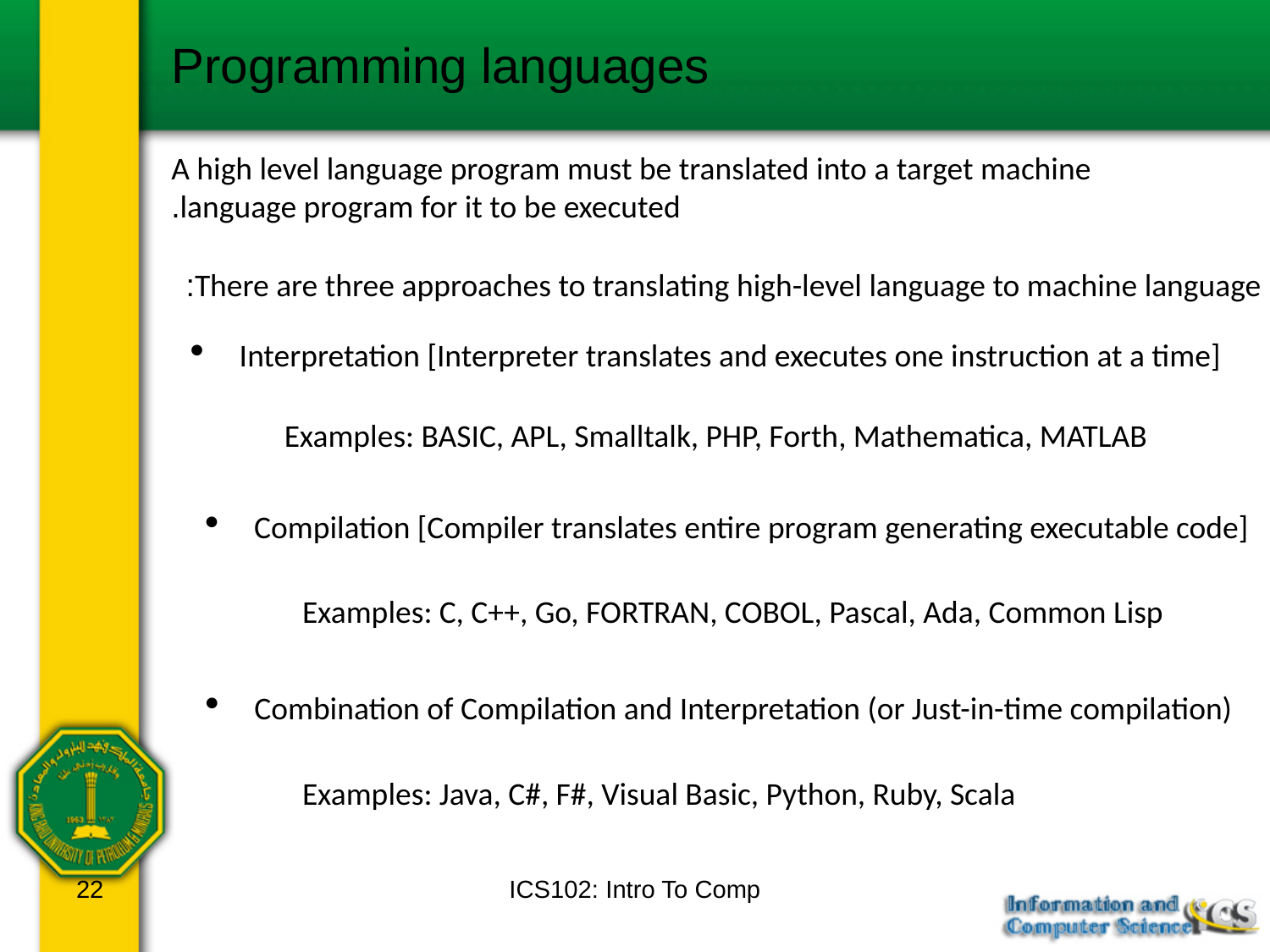

Programming languages
A high level language program must be translated into a target machine language program for it to be executed.
There are three approaches to translating high-level language to machine language:
Interpretation [Interpreter translates and executes one instruction at a time]
Examples: BASIC, APL, Smalltalk, PHP, Forth, Mathematica, MATLAB
Compilation [Compiler translates entire program generating executable code]
Examples: C, C++, Go, FORTRAN, COBOL, Pascal, Ada, Common Lisp
Combination of Compilation and Interpretation (or Just-in-time compilation)
Examples: Java, C#, F#, Visual Basic, Python, Ruby, Scala
22
ICS102: Intro To Comp